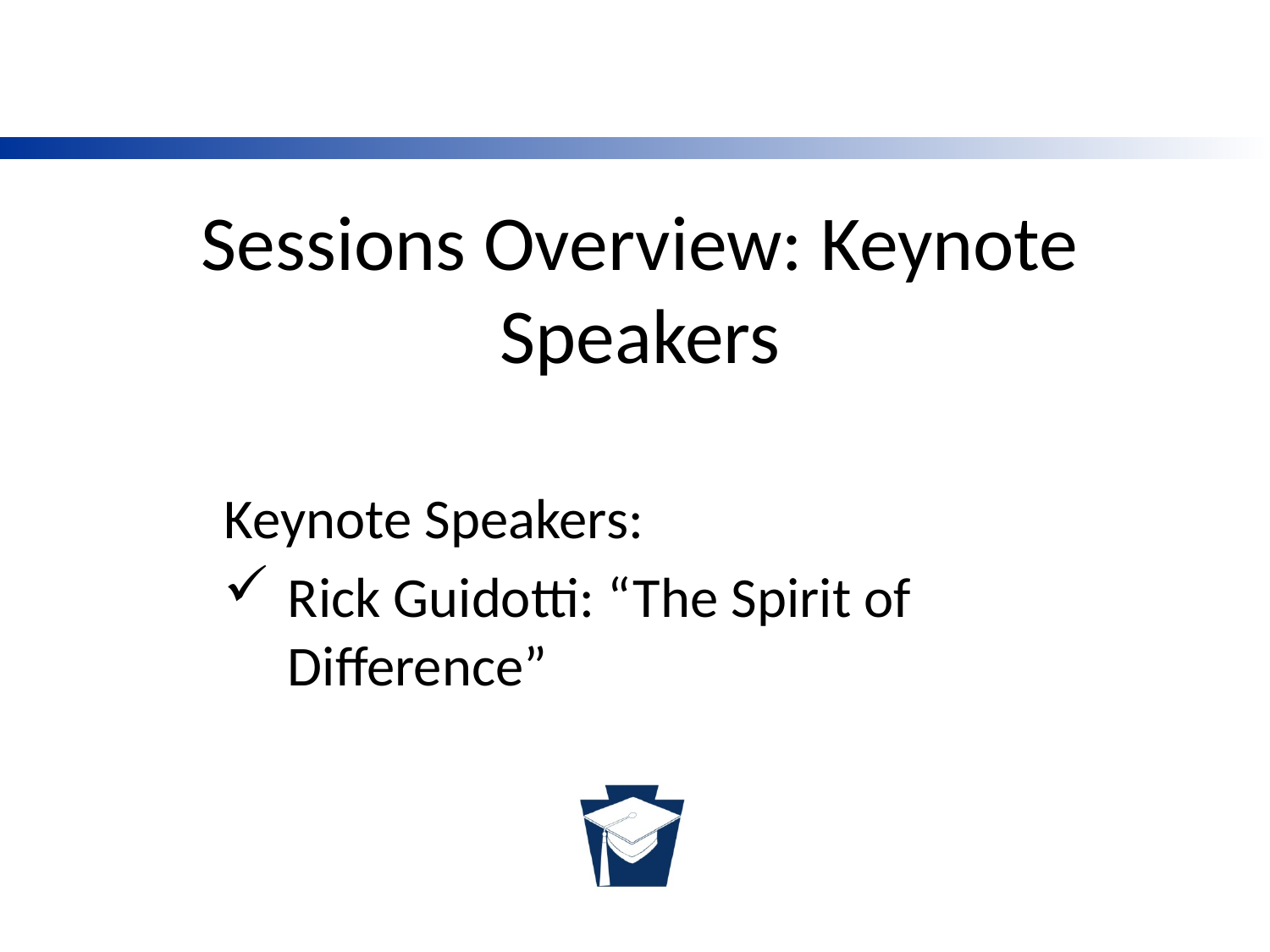

# Sessions Overview: Keynote Speakers
Keynote Speakers:
Rick Guidotti: “The Spirit of Difference”